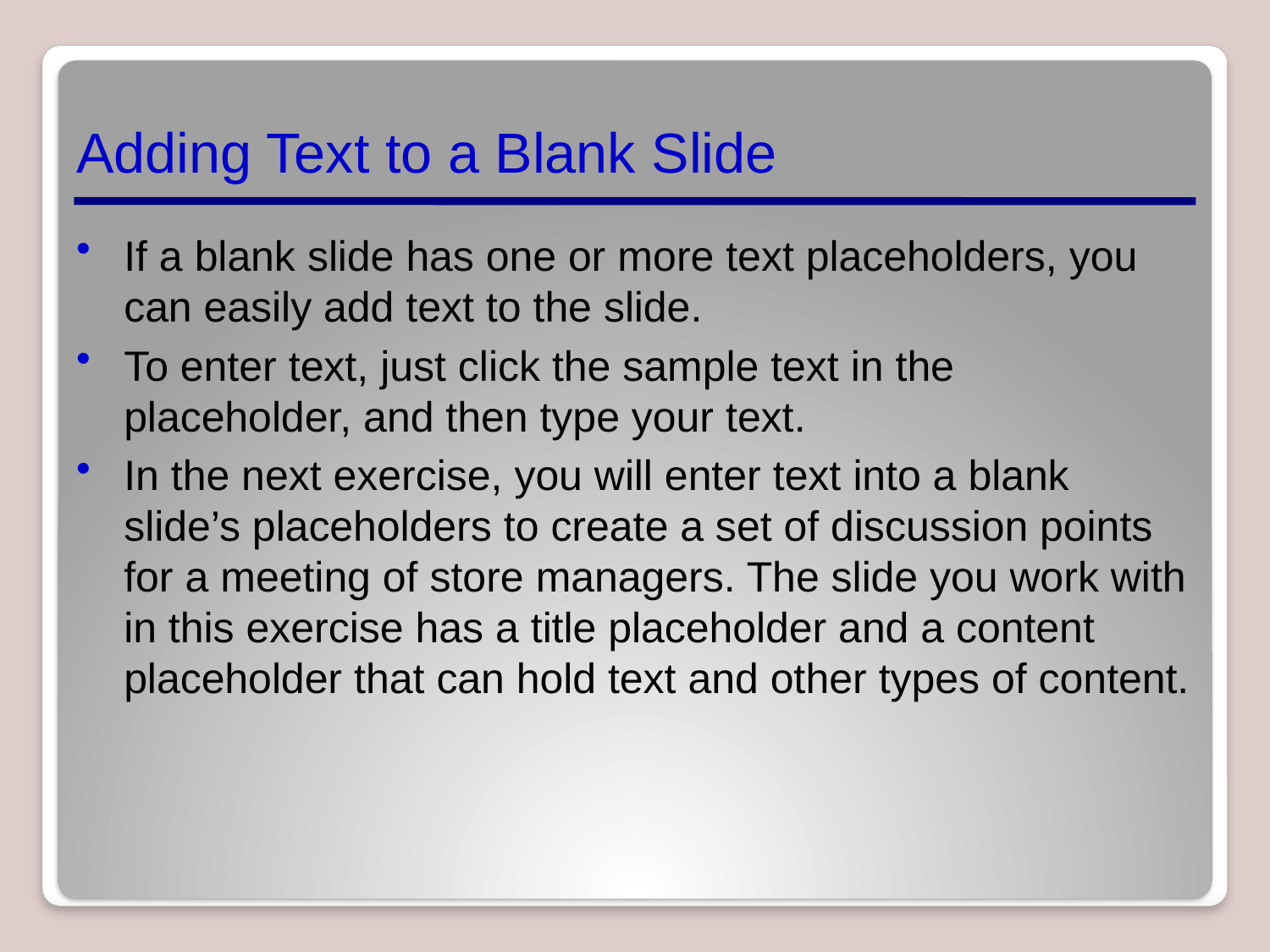

# Adding Text to a Blank Slide
If a blank slide has one or more text placeholders, you can easily add text to the slide.
To enter text, just click the sample text in the placeholder, and then type your text.
In the next exercise, you will enter text into a blank slide’s placeholders to create a set of discussion points for a meeting of store managers. The slide you work with in this exercise has a title placeholder and a content placeholder that can hold text and other types of content.